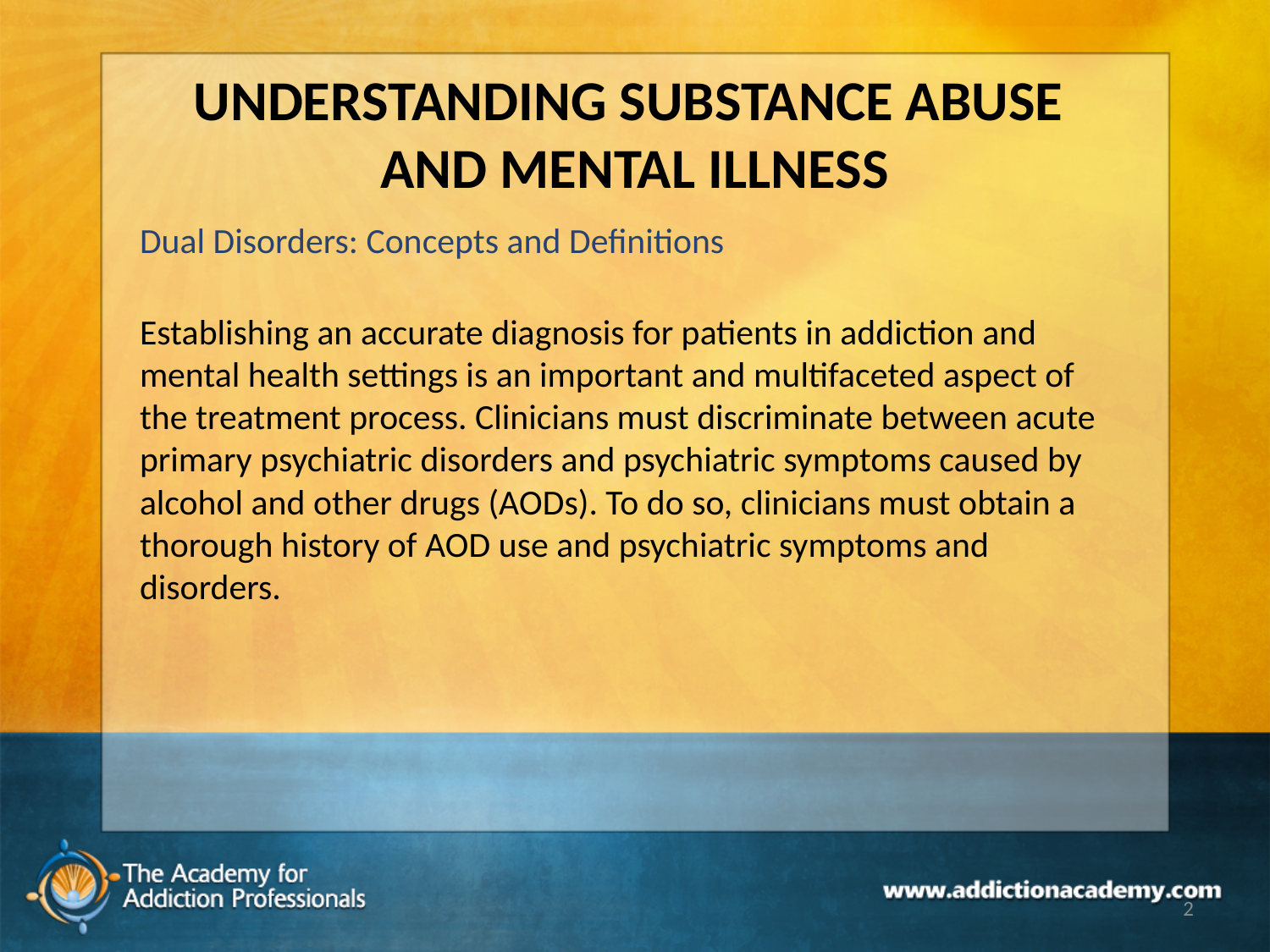

# UNDERSTANDING SUBSTANCE ABUSE AND MENTAL ILLNESS
Dual Disorders: Concepts and Definitions
Establishing an accurate diagnosis for patients in addiction and mental health settings is an important and multifaceted aspect of the treatment process. Clinicians must discriminate between acute primary psychiatric disorders and psychiatric symptoms caused by alcohol and other drugs (AODs). To do so, clinicians must obtain a thorough history of AOD use and psychiatric symptoms and disorders.
2